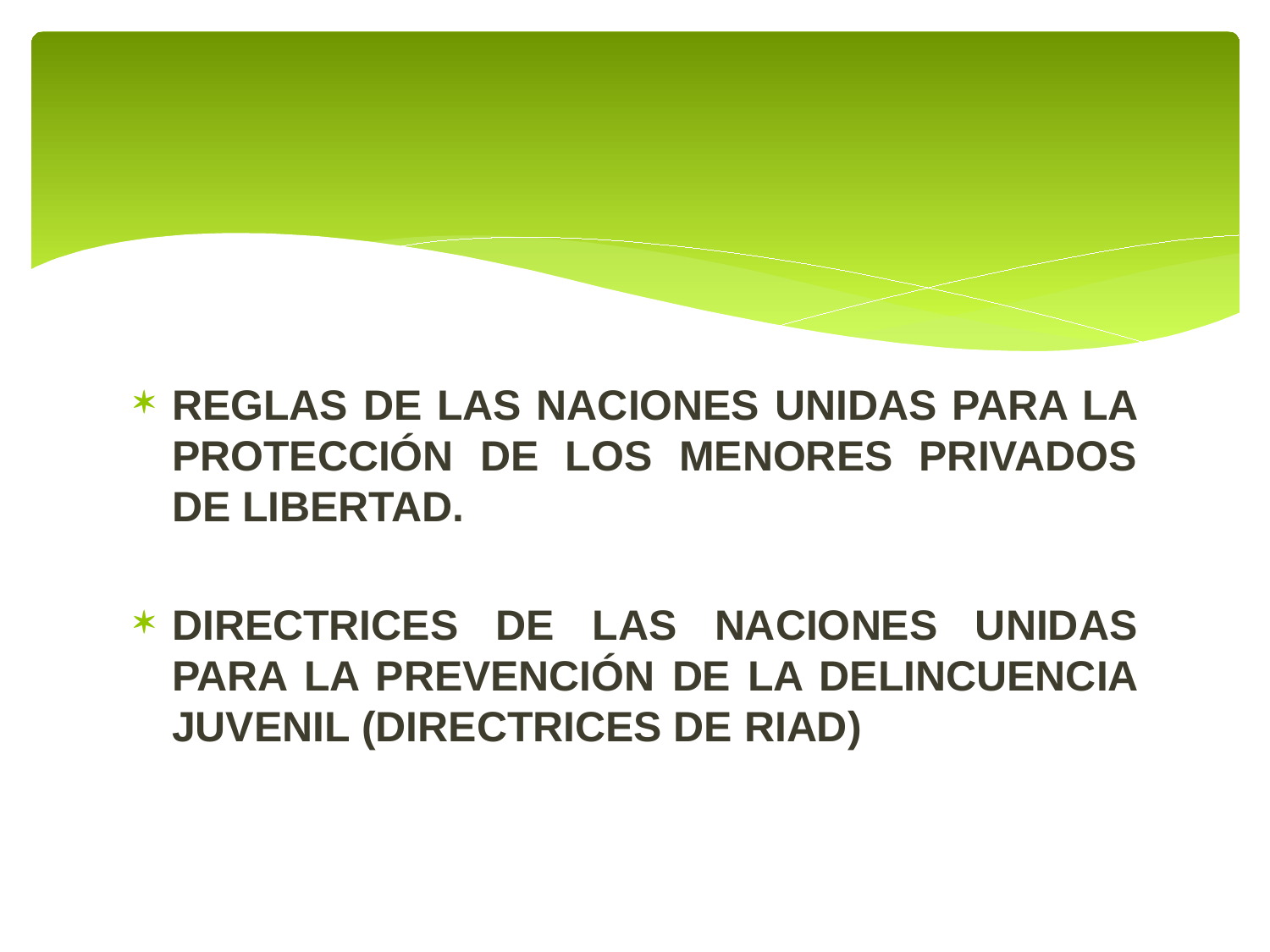

#
REGLAS DE LAS NACIONES UNIDAS PARA LA PROTECCIÓN DE LOS MENORES PRIVADOS DE LIBERTAD.

DIRECTRICES DE LAS NACIONES UNIDAS PARA LA PREVENCIÓN DE LA DELINCUENCIA JUVENIL (DIRECTRICES DE RIAD)